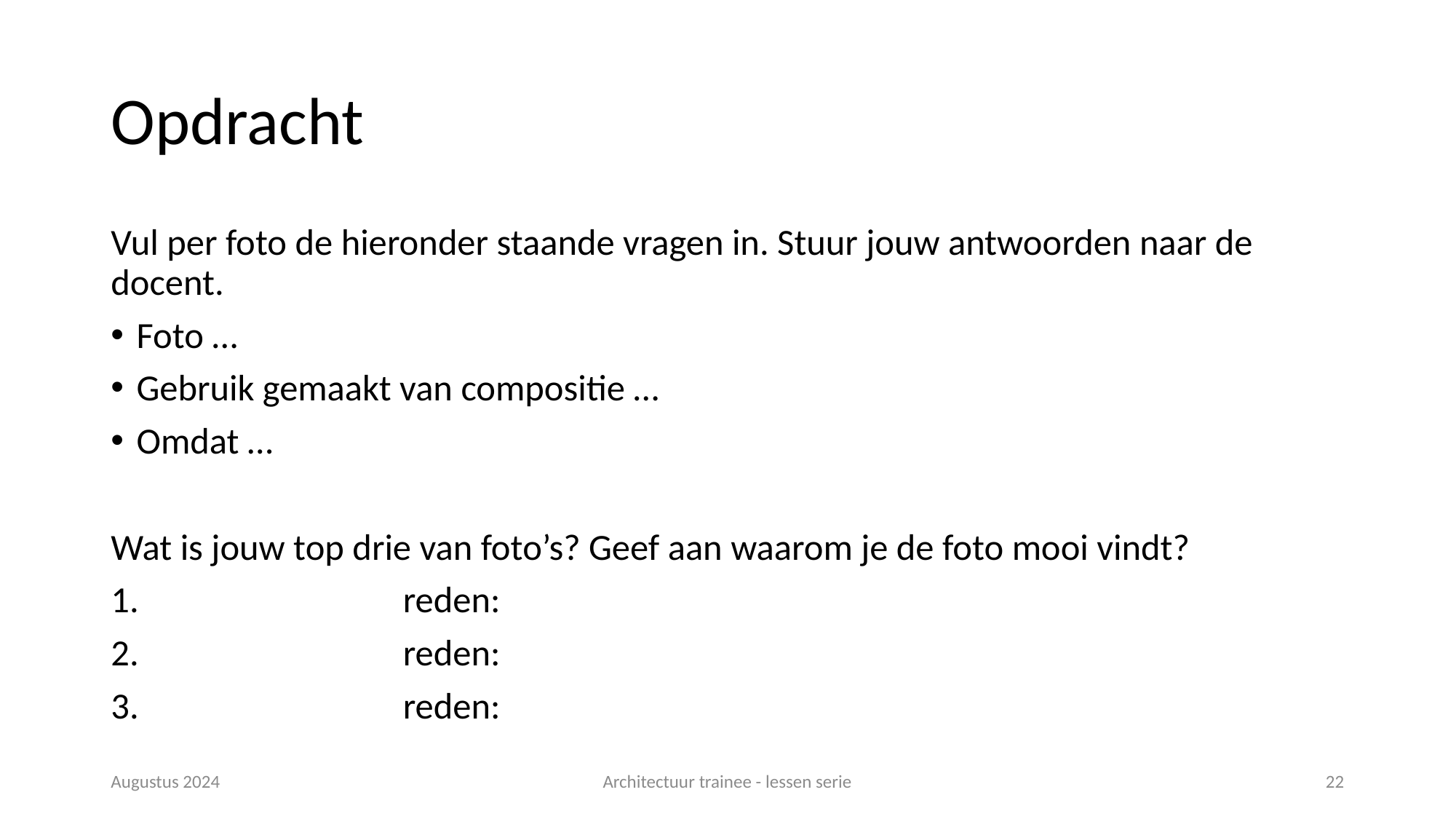

# Opdracht
Vul per foto de hieronder staande vragen in. Stuur jouw antwoorden naar de docent.
Foto …
Gebruik gemaakt van compositie …
Omdat …

Wat is jouw top drie van foto’s? Geef aan waarom je de foto mooi vindt?
                            reden:
                            reden:
                            reden:
Augustus 2024
Architectuur trainee - lessen serie
22